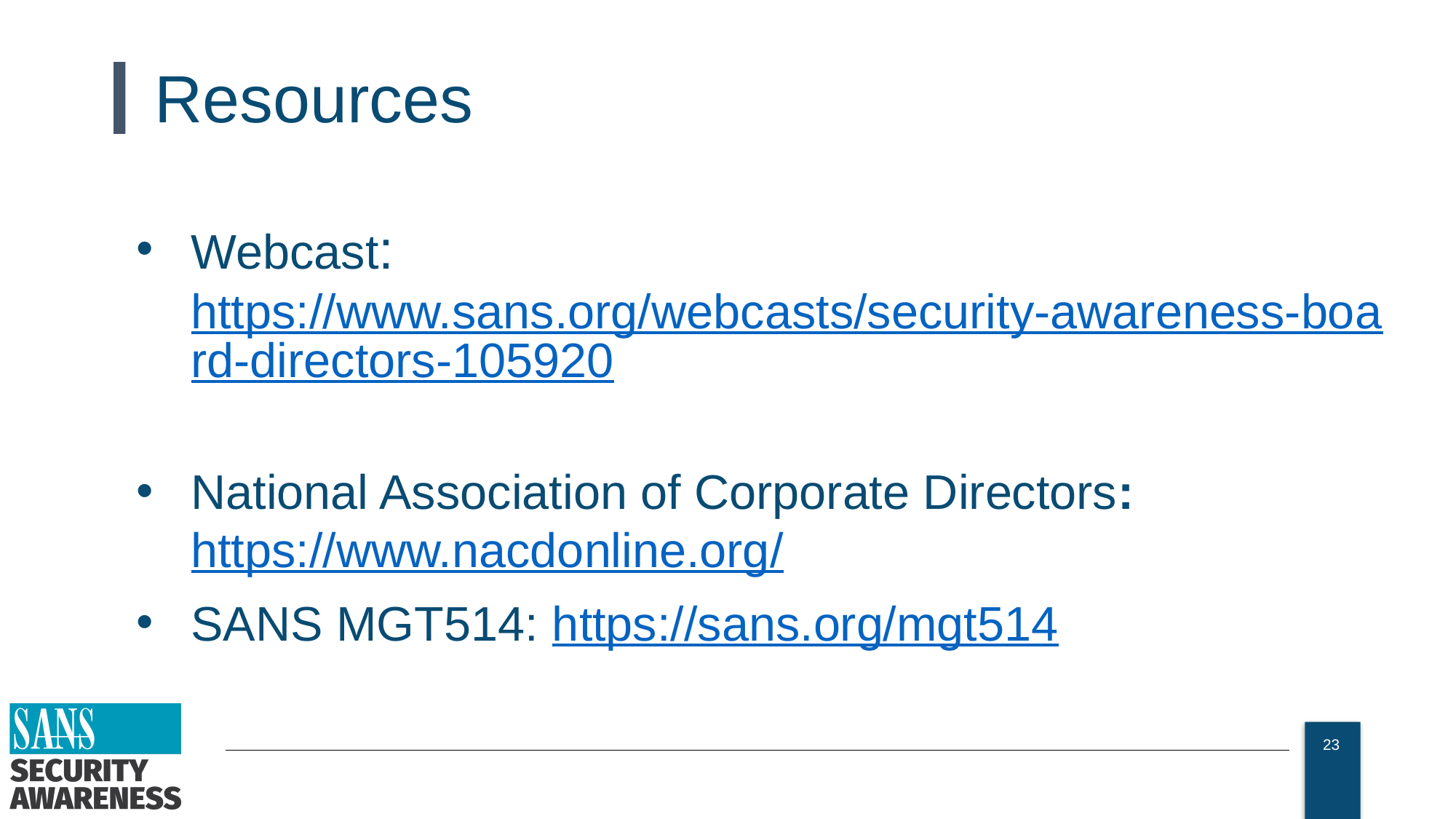

# Resources
Webcast: https://www.sans.org/webcasts/security-awareness-board-directors-105920
National Association of Corporate Directors: https://www.nacdonline.org/
SANS MGT514: https://sans.org/mgt514